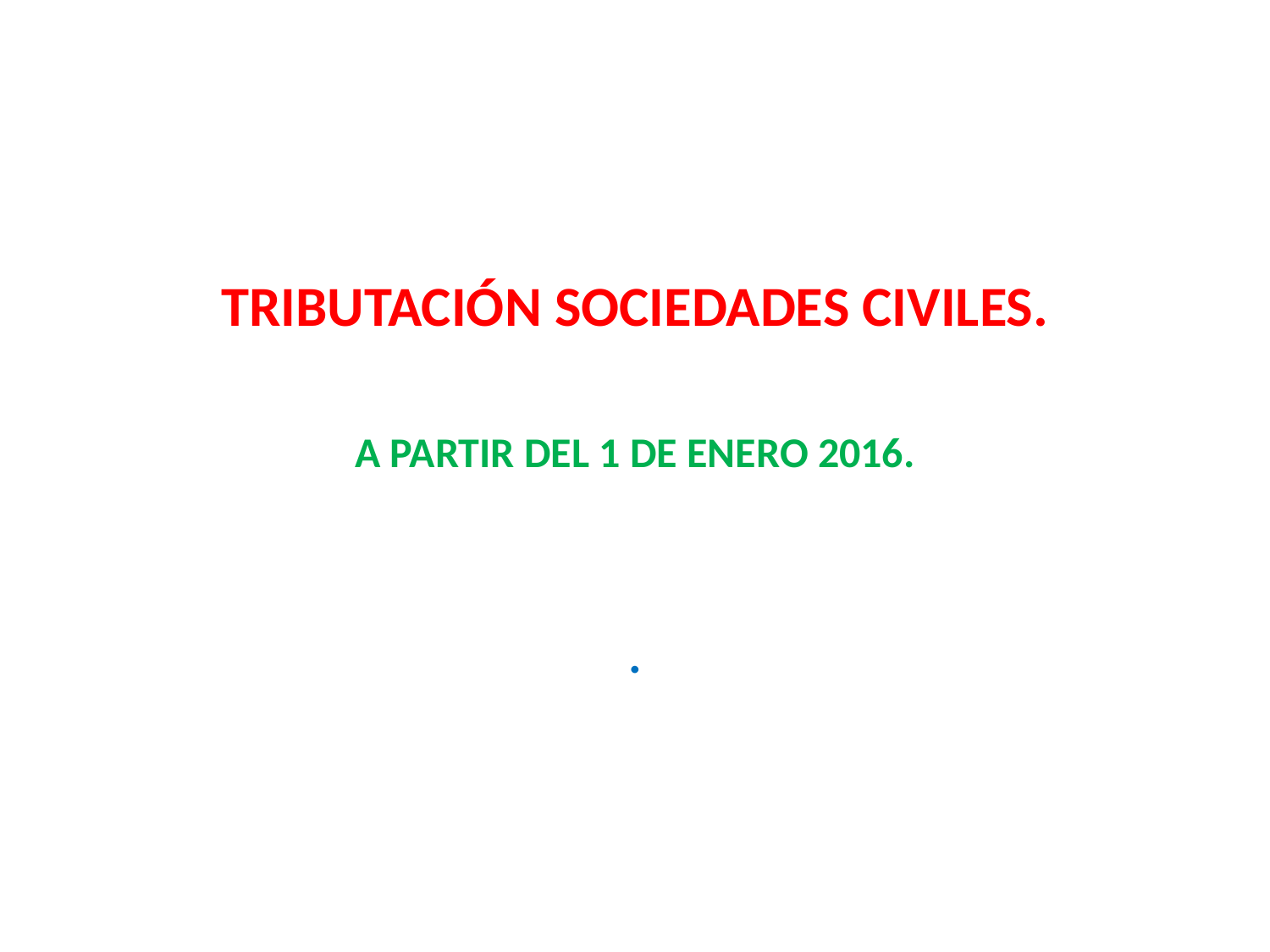

TRIBUTACIÓN SOCIEDADES CIVILES.

A PARTIR DEL 1 DE ENERO 2016.

.